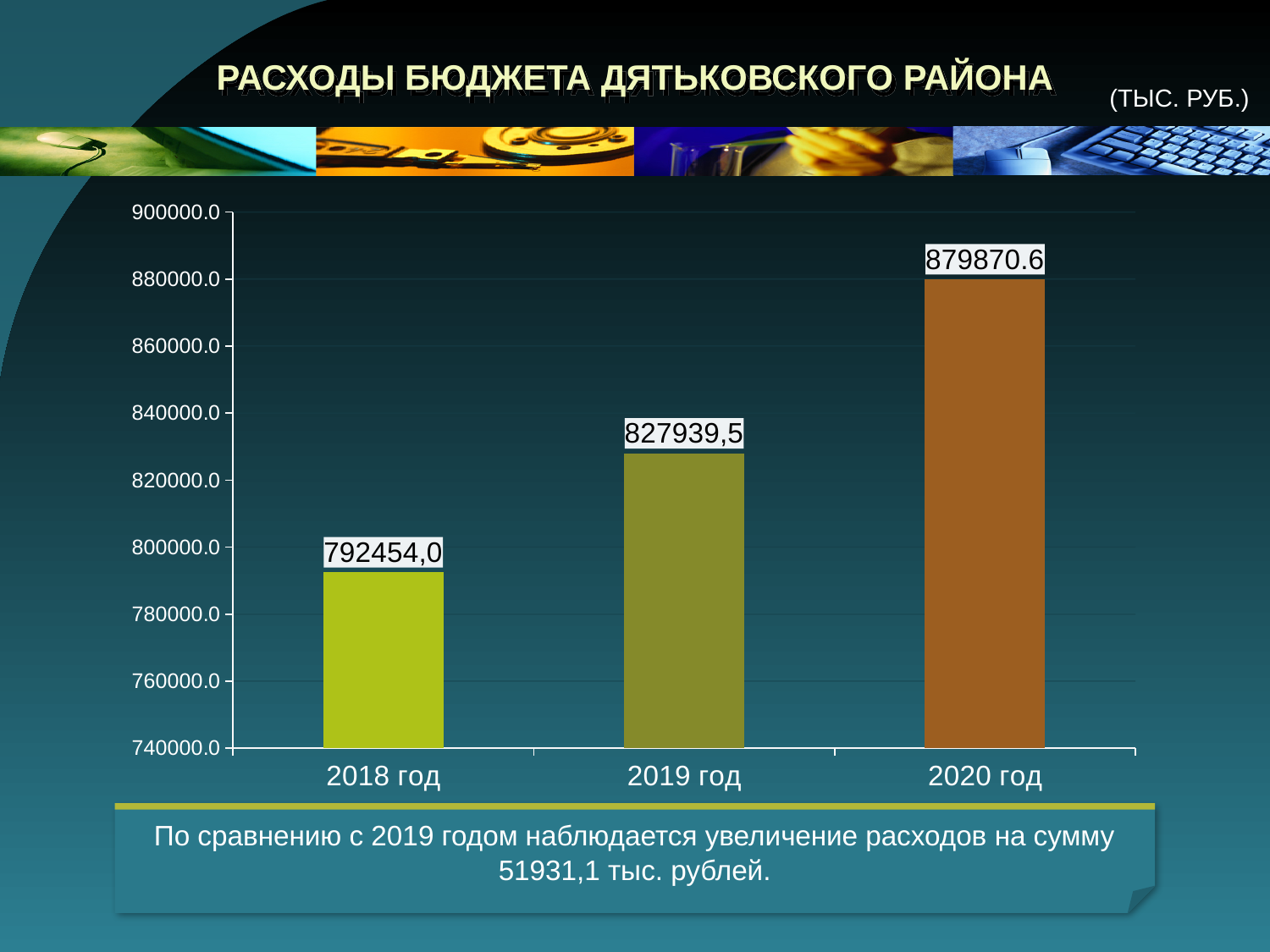

# РАСХОДЫ БЮДЖЕТА ДЯТЬКОВСКОГО РАЙОНА
(ТЫС. РУБ.)

### Chart

| Category |  |
|---|---|
| 2018 год | 792454.0 |
| 2019 год | 827939.5 |
| 2020 год | 879870.6 |
По сравнению с 2019 годом наблюдается увеличение расходов на сумму 51931,1 тыс. рублей.